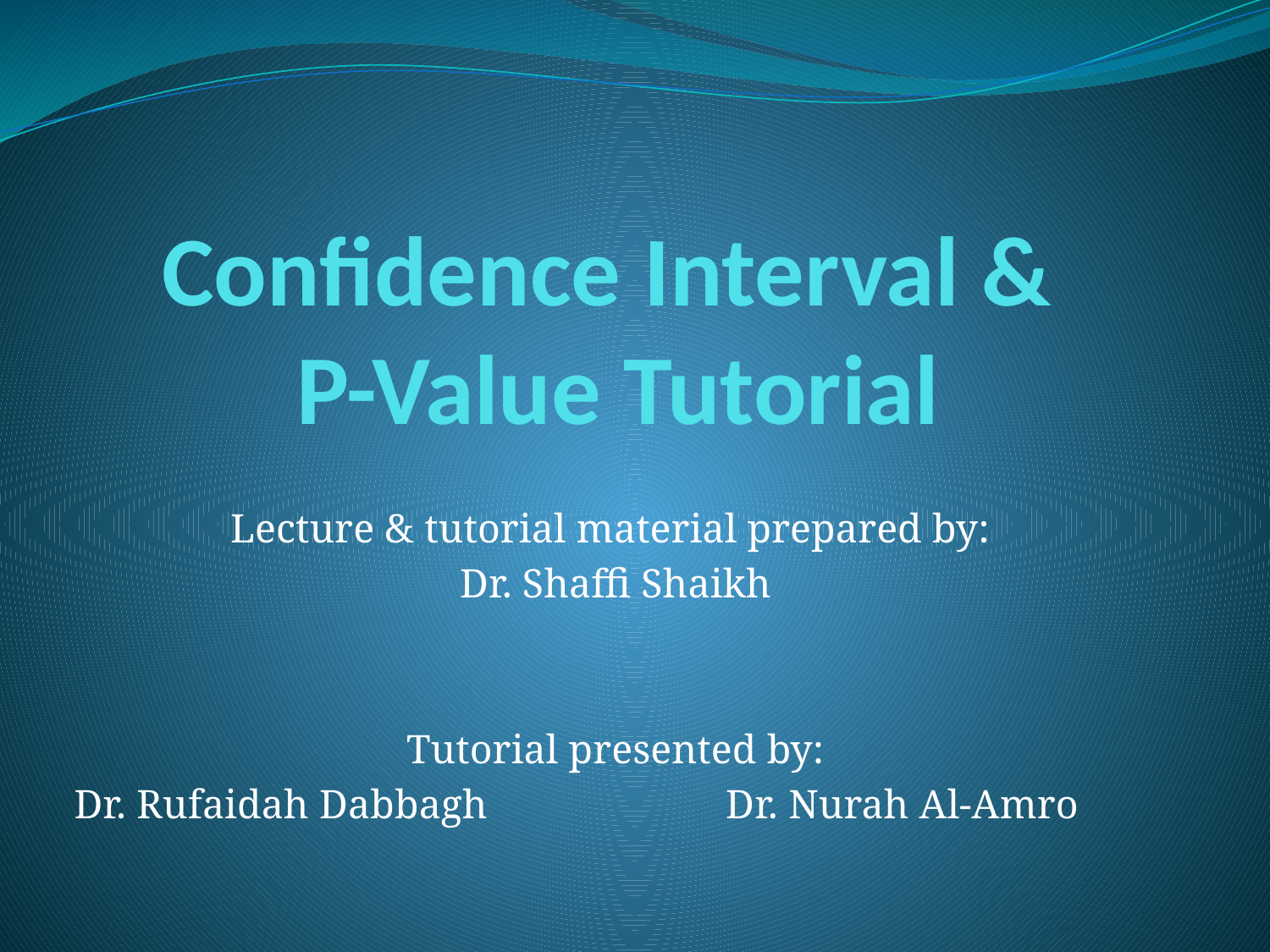

# Confidence Interval & P-Value Tutorial
Lecture & tutorial material prepared by:
Dr. Shaffi Shaikh

Tutorial presented by:
Dr. Rufaidah Dabbagh                       Dr. Nurah Al-Amro